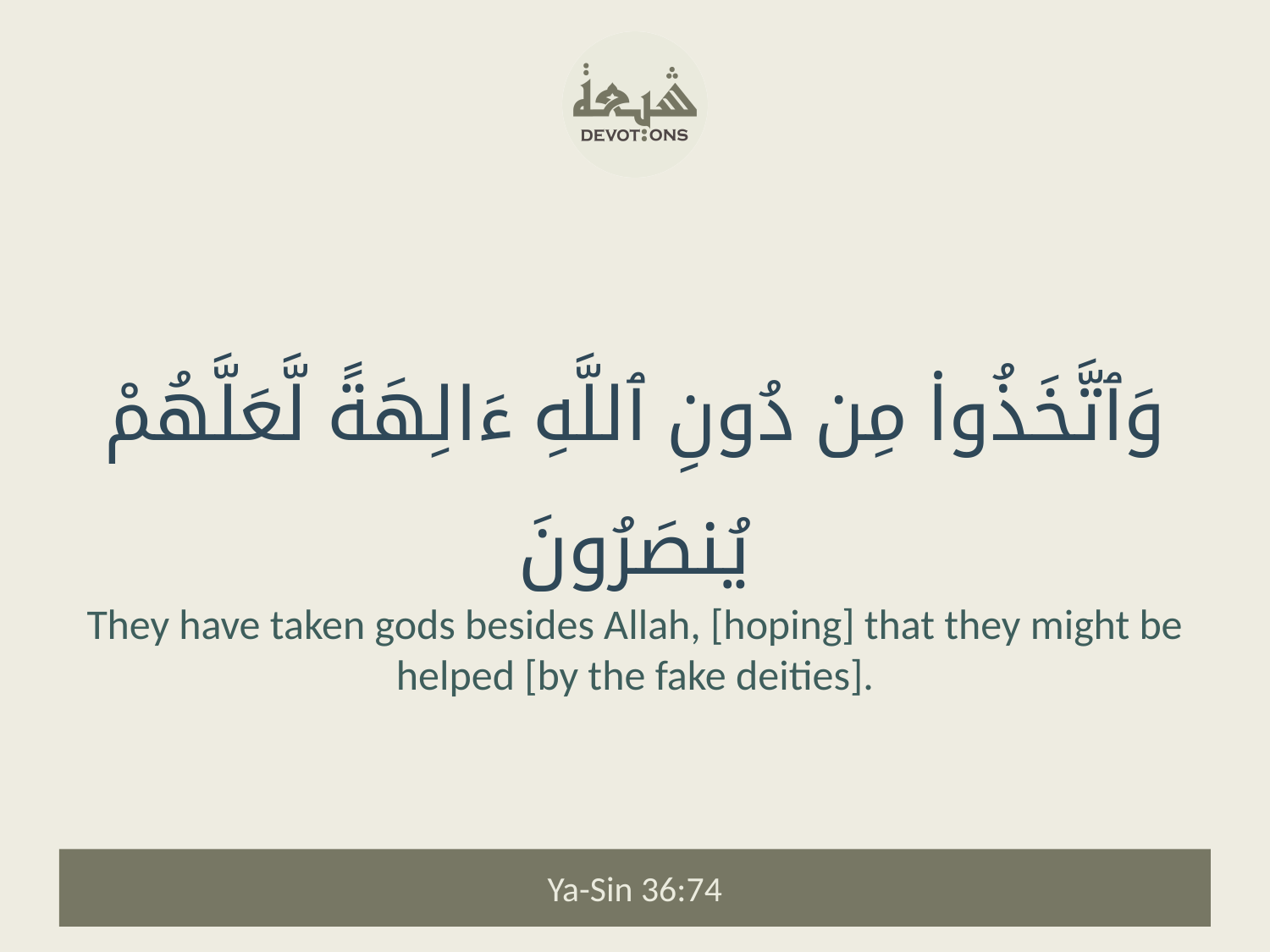

وَٱتَّخَذُوا۟ مِن دُونِ ٱللَّهِ ءَالِهَةً لَّعَلَّهُمْ يُنصَرُونَ
They have taken gods besides Allah, [hoping] that they might be helped [by the fake deities].
Ya-Sin 36:74